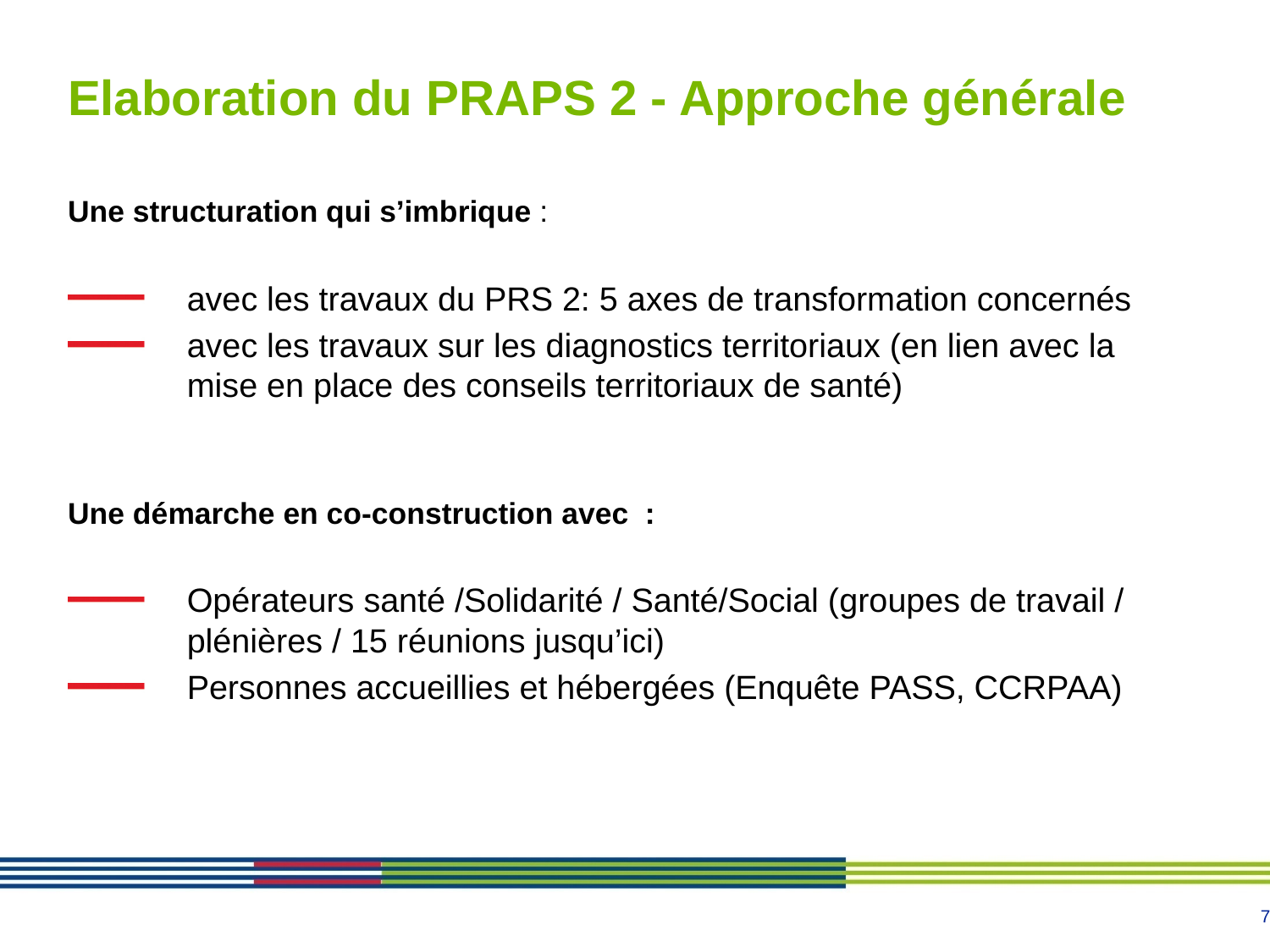

# Elaboration du PRAPS 2 - Approche générale
Une structuration qui s’imbrique :

avec les travaux du PRS 2: 5 axes de transformation concernés
avec les travaux sur les diagnostics territoriaux (en lien avec la mise en place des conseils territoriaux de santé)

Une démarche en co-construction avec  :

Opérateurs santé /Solidarité / Santé/Social (groupes de travail / plénières / 15 réunions jusqu’ici)
Personnes accueillies et hébergées (Enquête PASS, CCRPAA)